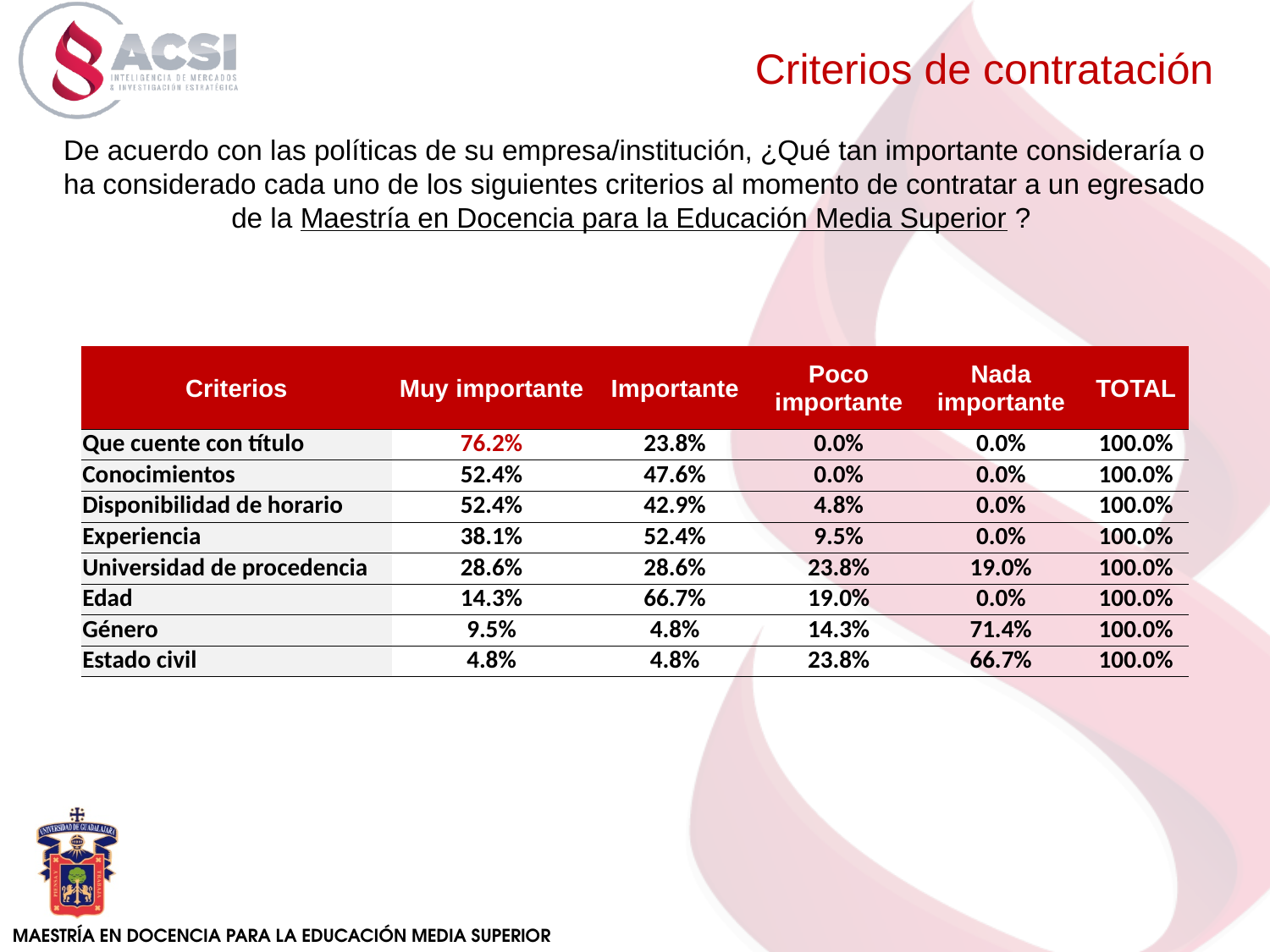

Criterios de contratación
De acuerdo con las políticas de su empresa/institución, ¿Qué tan importante consideraría o ha considerado cada uno de los siguientes criterios al momento de contratar a un egresado de la Maestría en Docencia para la Educación Media Superior ?
| Criterios | Muy importante | Importante | Poco importante | Nada importante | TOTAL |
| --- | --- | --- | --- | --- | --- |
| Que cuente con título | 76.2% | 23.8% | 0.0% | 0.0% | 100.0% |
| Conocimientos | 52.4% | 47.6% | 0.0% | 0.0% | 100.0% |
| Disponibilidad de horario | 52.4% | 42.9% | 4.8% | 0.0% | 100.0% |
| Experiencia | 38.1% | 52.4% | 9.5% | 0.0% | 100.0% |
| Universidad de procedencia | 28.6% | 28.6% | 23.8% | 19.0% | 100.0% |
| Edad | 14.3% | 66.7% | 19.0% | 0.0% | 100.0% |
| Género | 9.5% | 4.8% | 14.3% | 71.4% | 100.0% |
| Estado civil | 4.8% | 4.8% | 23.8% | 66.7% | 100.0% |